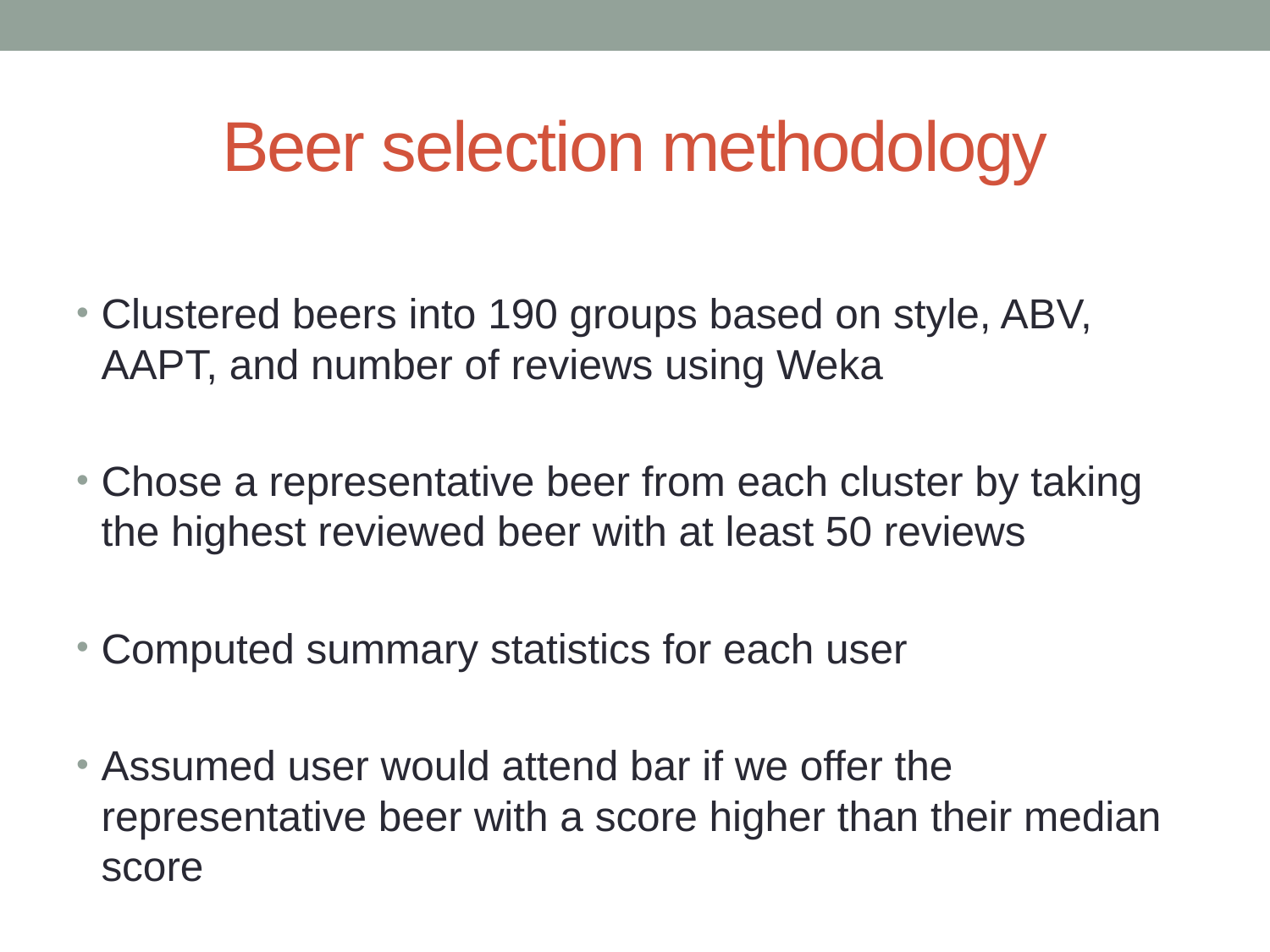

# Beer selection methodology

Clustered beers into 190 groups based on style, ABV, AAPT, and number of reviews using Weka

Chose a representative beer from each cluster by taking the highest reviewed beer with at least 50 reviews

Computed summary statistics for each user

Assumed user would attend bar if we offer the representative beer with a score higher than their median score